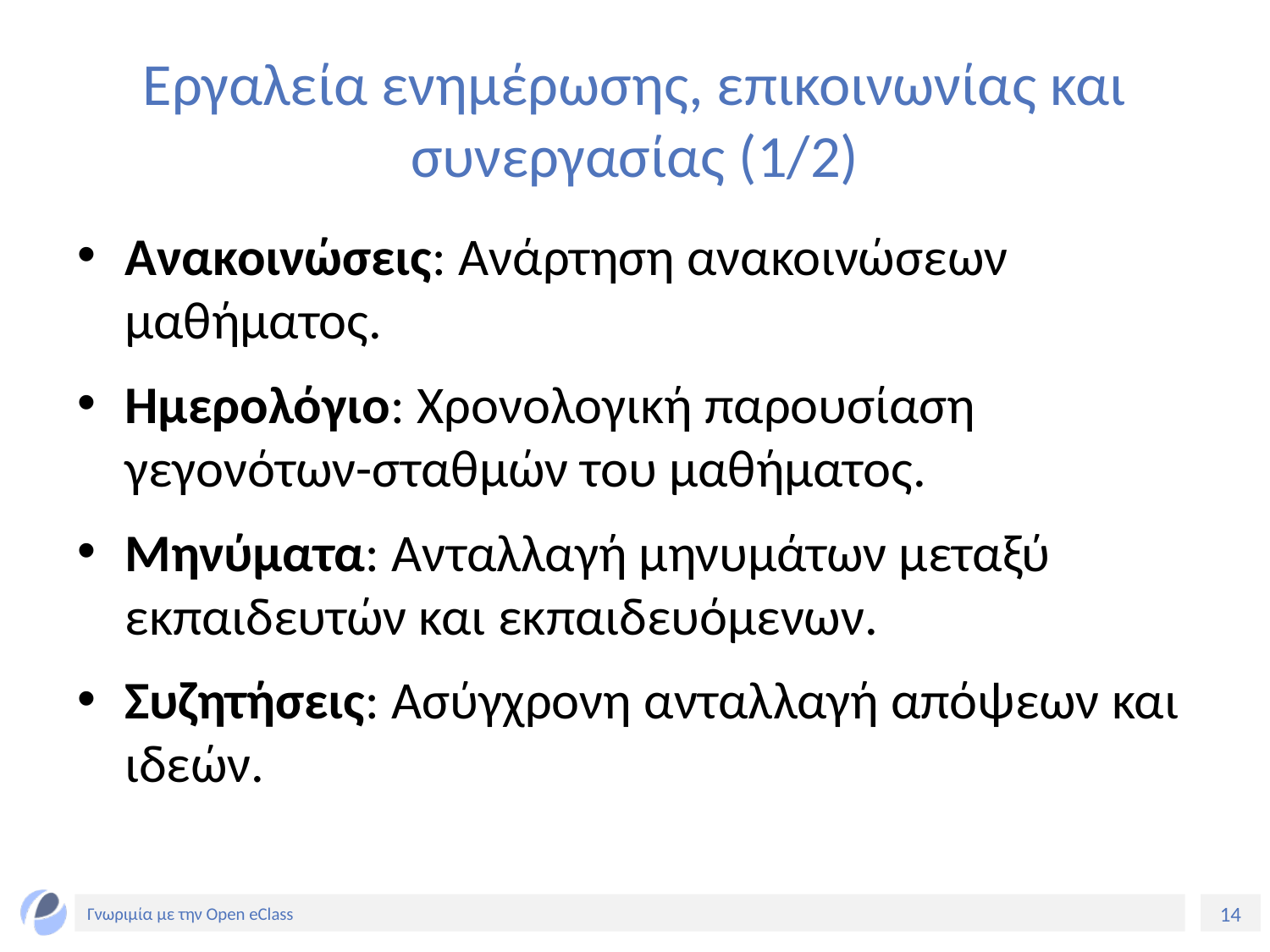

# Εργαλεία ενημέρωσης, επικοινωνίας και συνεργασίας (1/2)
Ανακοινώσεις: Ανάρτηση ανακοινώσεων μαθήματος.
Ημερολόγιο: Χρονολογική παρουσίαση γεγονότων-σταθμών του μαθήματος.
Μηνύματα: Ανταλλαγή μηνυμάτων μεταξύ εκπαιδευτών και εκπαιδευόμενων.
Συζητήσεις: Ασύγχρονη ανταλλαγή απόψεων και ιδεών.